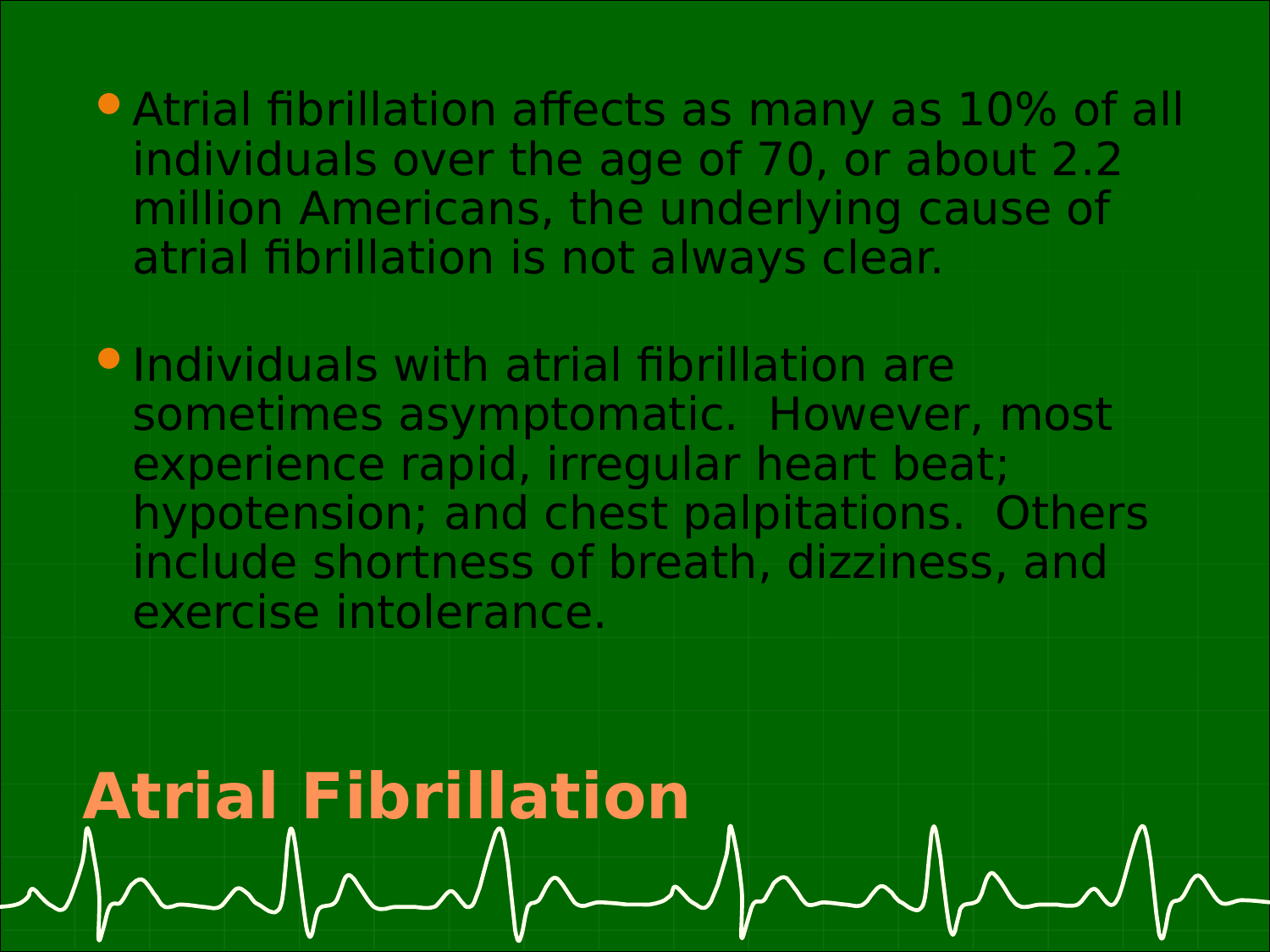

Atrial fibrillation affects as many as 10% of all individuals over the age of 70, or about 2.2 million Americans, the underlying cause of atrial fibrillation is not always clear.

Individuals with atrial fibrillation are sometimes asymptomatic.  However, most experience rapid, irregular heart beat; hypotension; and chest palpitations.  Others include shortness of breath, dizziness, and exercise intolerance.
# Atrial Fibrillation